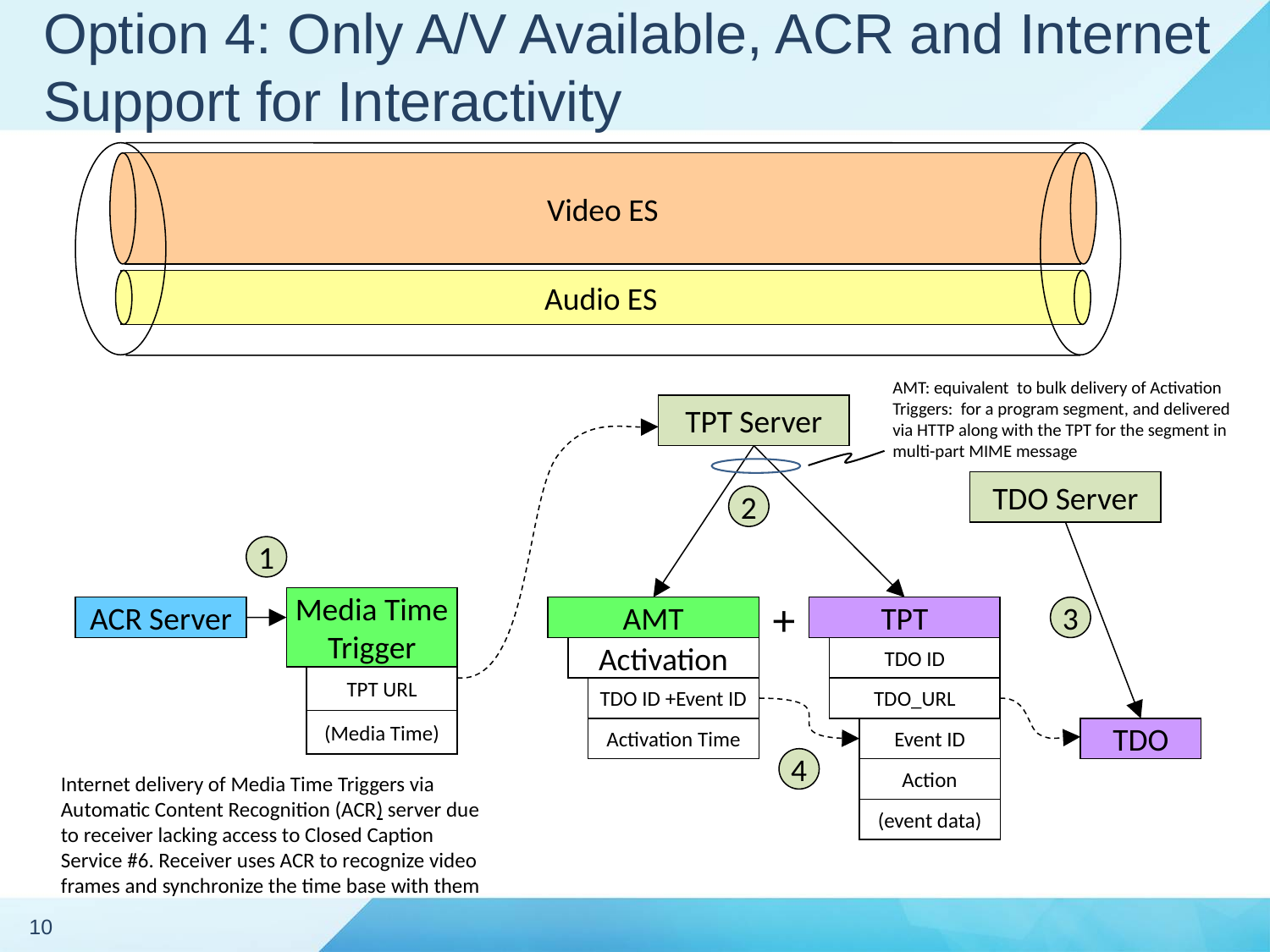

Option 4: Only A/V Available, ACR and Internet Support for Interactivity

Video ES

Audio ES

TPT Server

TDO Server
2
1
+
Media Time
Trigger
ACR Server
AMT
Activation
TDO ID +Event ID
Activation Time
TPT
TDO ID
TDO_URL
7
Event ID
Action
(event data)
3
TPT URL

(Media Time)
TDO
4
AMT: equivalent  to bulk delivery of Activation Triggers:  for a program segment, and delivered via HTTP along with the TPT for the segment in multi-part MIME message

Internet delivery of Media Time Triggers via Automatic Content Recognition (ACR) server due to receiver lacking access to Closed Caption Service #6. Receiver uses ACR to recognize video frames and synchronize the time base with them
10